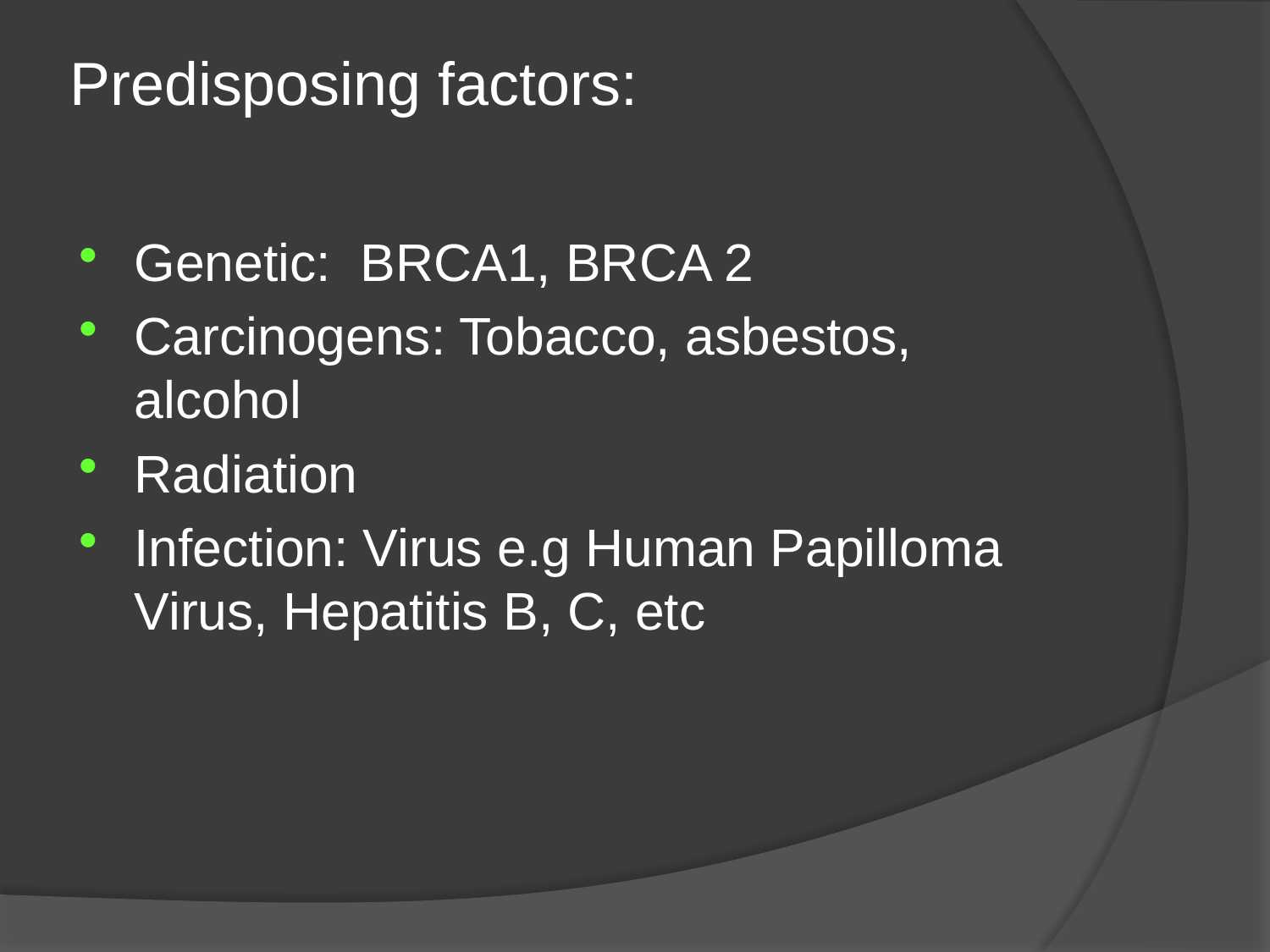

# Predisposing factors:
Genetic:  BRCA1, BRCA 2
Carcinogens: Tobacco, asbestos, alcohol
Radiation
Infection: Virus e.g Human Papilloma Virus, Hepatitis B, C, etc